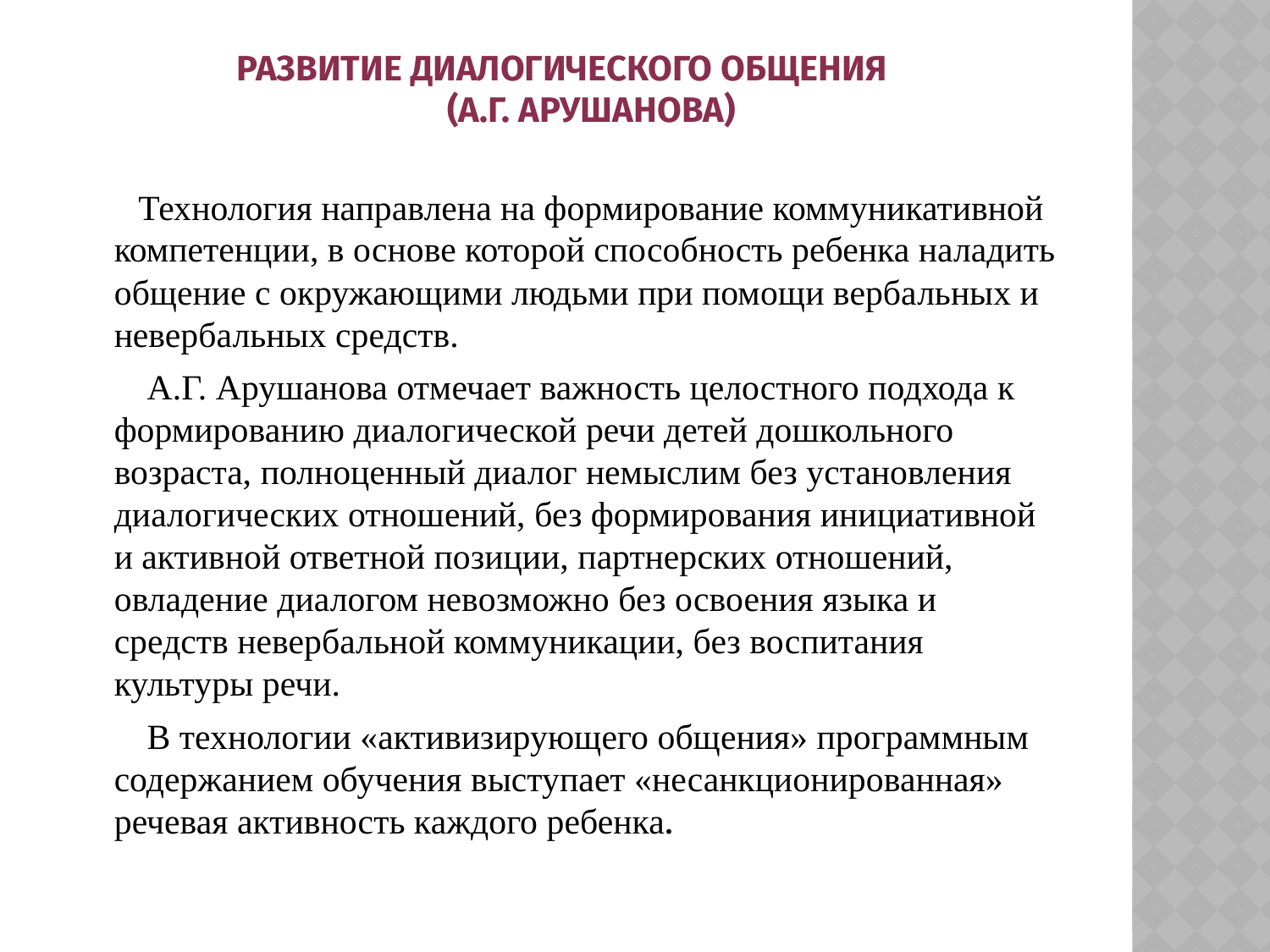

# Развитие диалогического общения  (А.Г. Арушанова)
       Технология направлена на формирование коммуникативной компетенции, в основе которой способность ребенка наладить общение с окружающими людьми при помощи вербальных и невербальных средств.
        А.Г. Арушанова отмечает важность целостного подхода к формированию диалогической речи детей дошкольного возраста, полноценный диалог немыслим без установления диалогических отношений, без формирования инициативной и активной ответной позиции, партнерских отношений, овладение диалогом невозможно без освоения языка и средств невербальной коммуникации, без воспитания культуры речи.
        В технологии «активизирующего общения» программным содержанием обучения выступает «несанкционированная» речевая активность каждого ребенка.